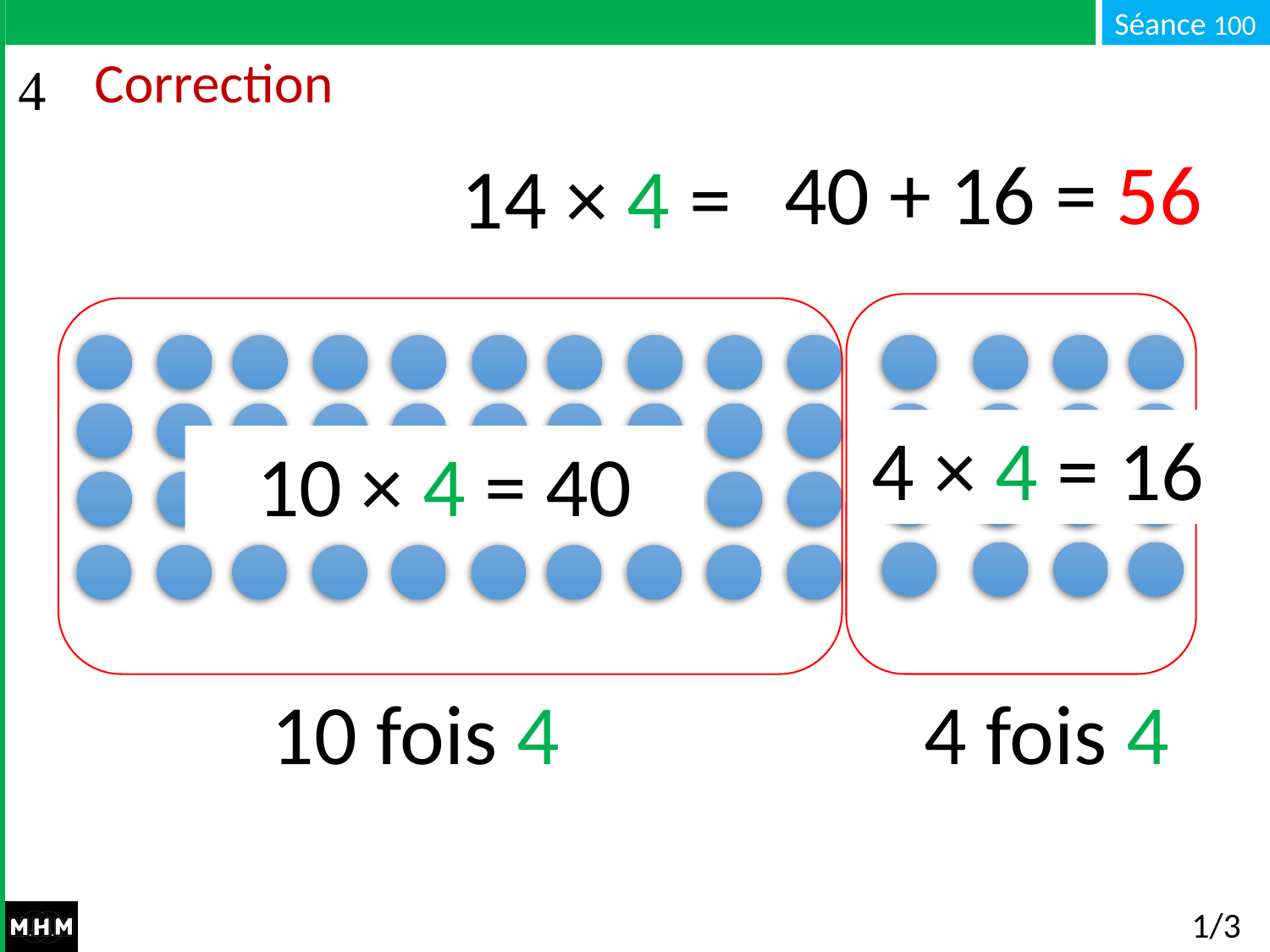

# Correction
40 + 16 = 56
14 × 4 = …

4 × 4 = 16
10 × 4 = 40

4 fois 4
10 fois 4
1/3